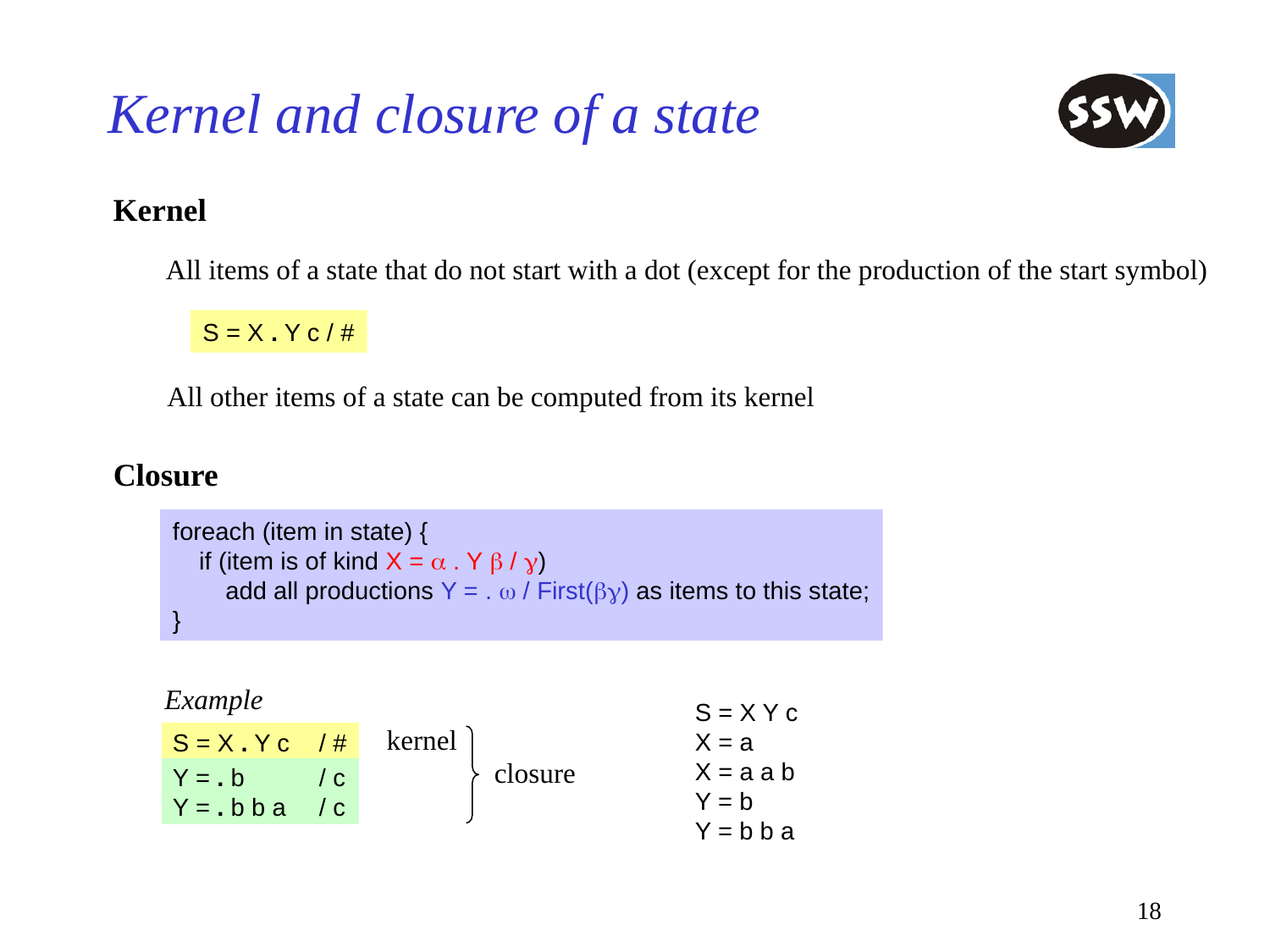

# Kernel and closure of a state
Kernel
All items of a state that do not start with a dot (except for the production of the start symbol)
S = X . Y c / #
All other items of a state can be computed from its kernel
Closure
foreach (item in state) {
	if (item is of kind X = α . Y β / γ)
		add all productions Y = . ω / First(βγ) as items to this state;
}
Example
S = X Y c
X = a
X = a a b
Y = b
Y = b b a
kernel
S = X . Y c 	/ #
Y = . b	/ c
Y = . b b a	/ c

closure

18